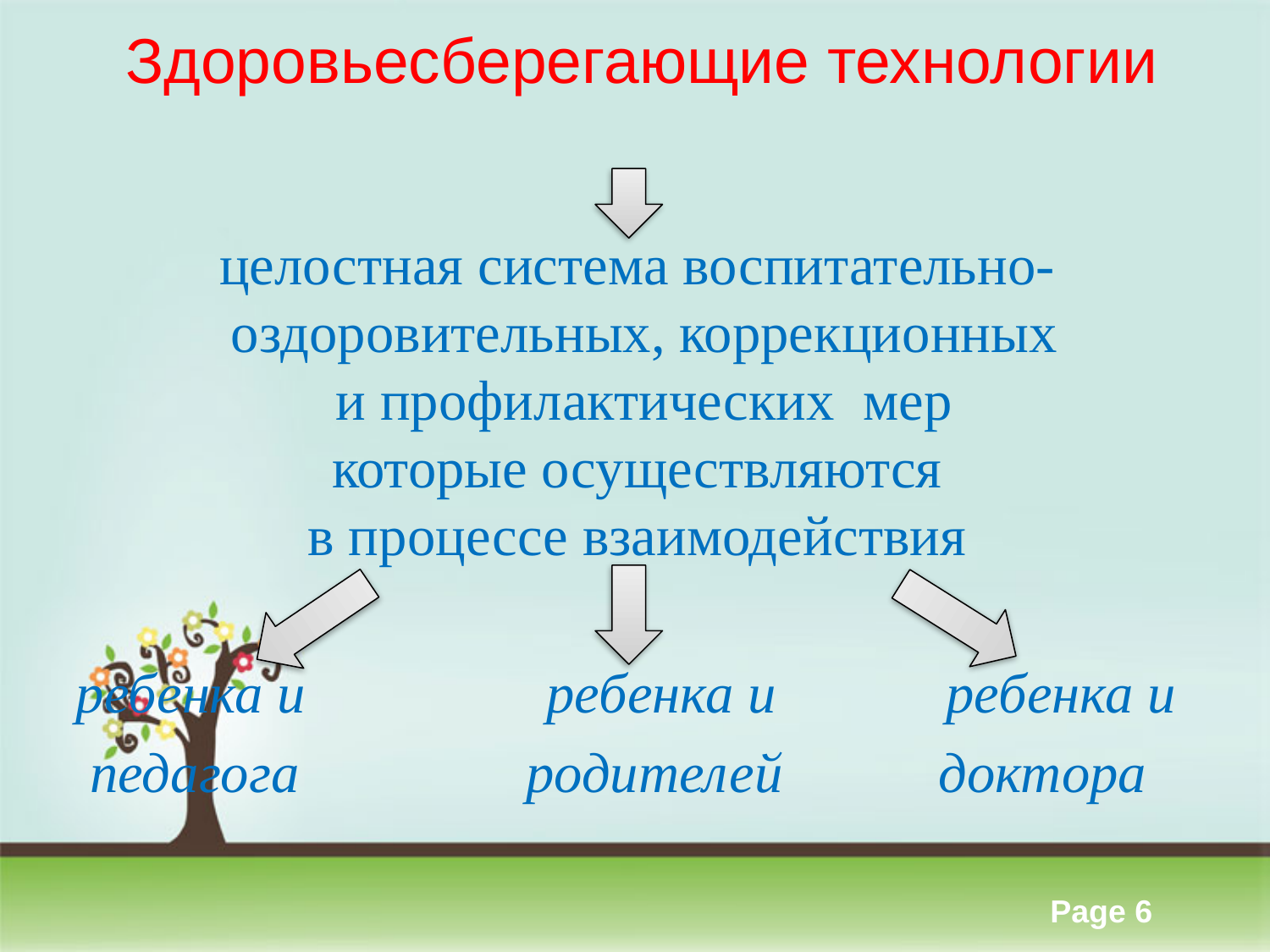

# Здоровьесберегающие технологии

целостная система воспитательно-
 оздоровительных, коррекционных
 и профилактических  мер
которые осуществляются
в процессе взаимодействия

ребенка и                 ребенка и            ребенка и
 педагога                родителей           доктора